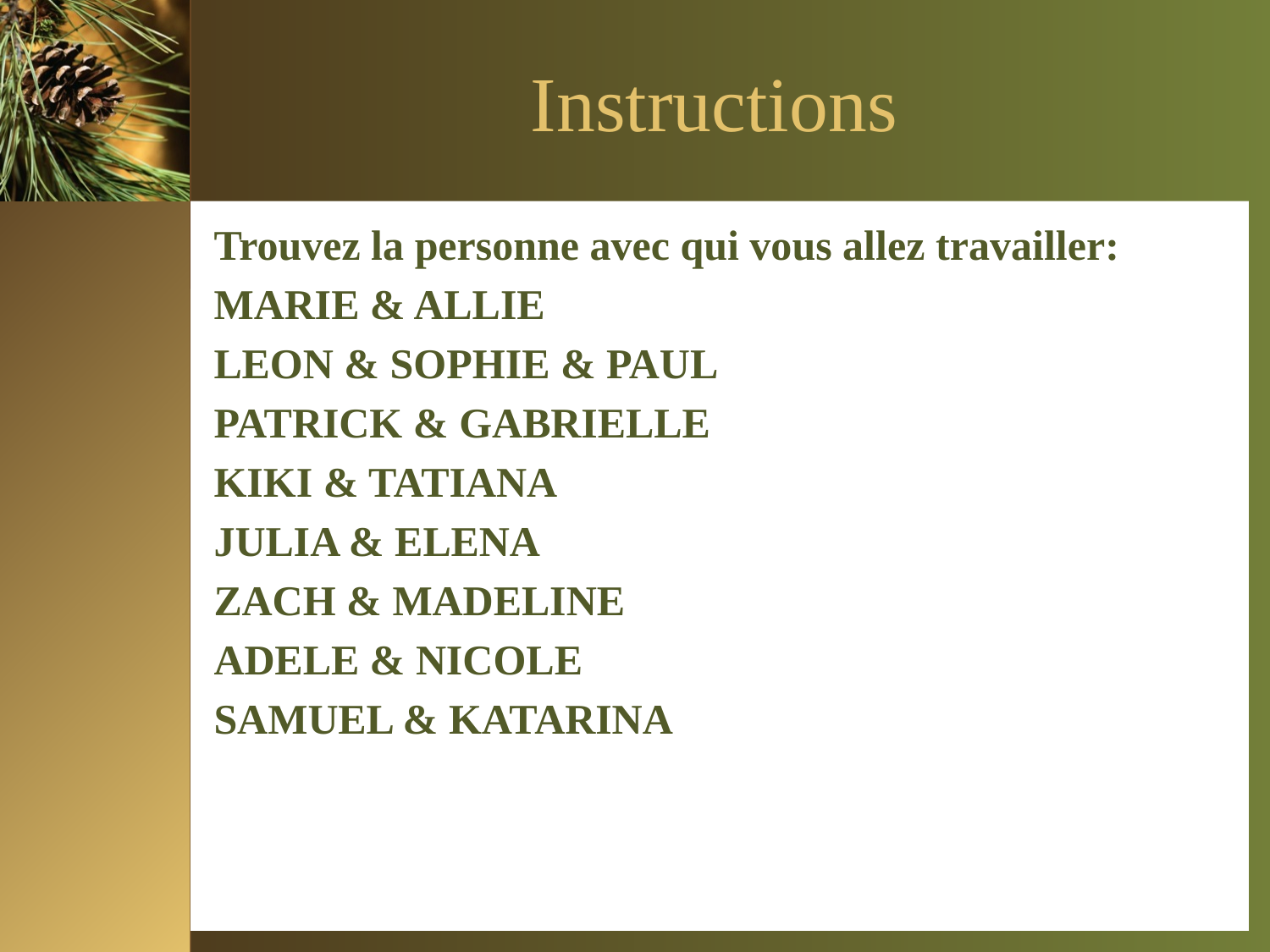

# Instructions
Trouvez la personne avec qui vous allez travailler:
MARIE & ALLIE
LEON & SOPHIE & PAUL
PATRICK & GABRIELLE
KIKI & TATIANA
JULIA & ELENA
ZACH & MADELINE
ADELE & NICOLE
SAMUEL & KATARINA